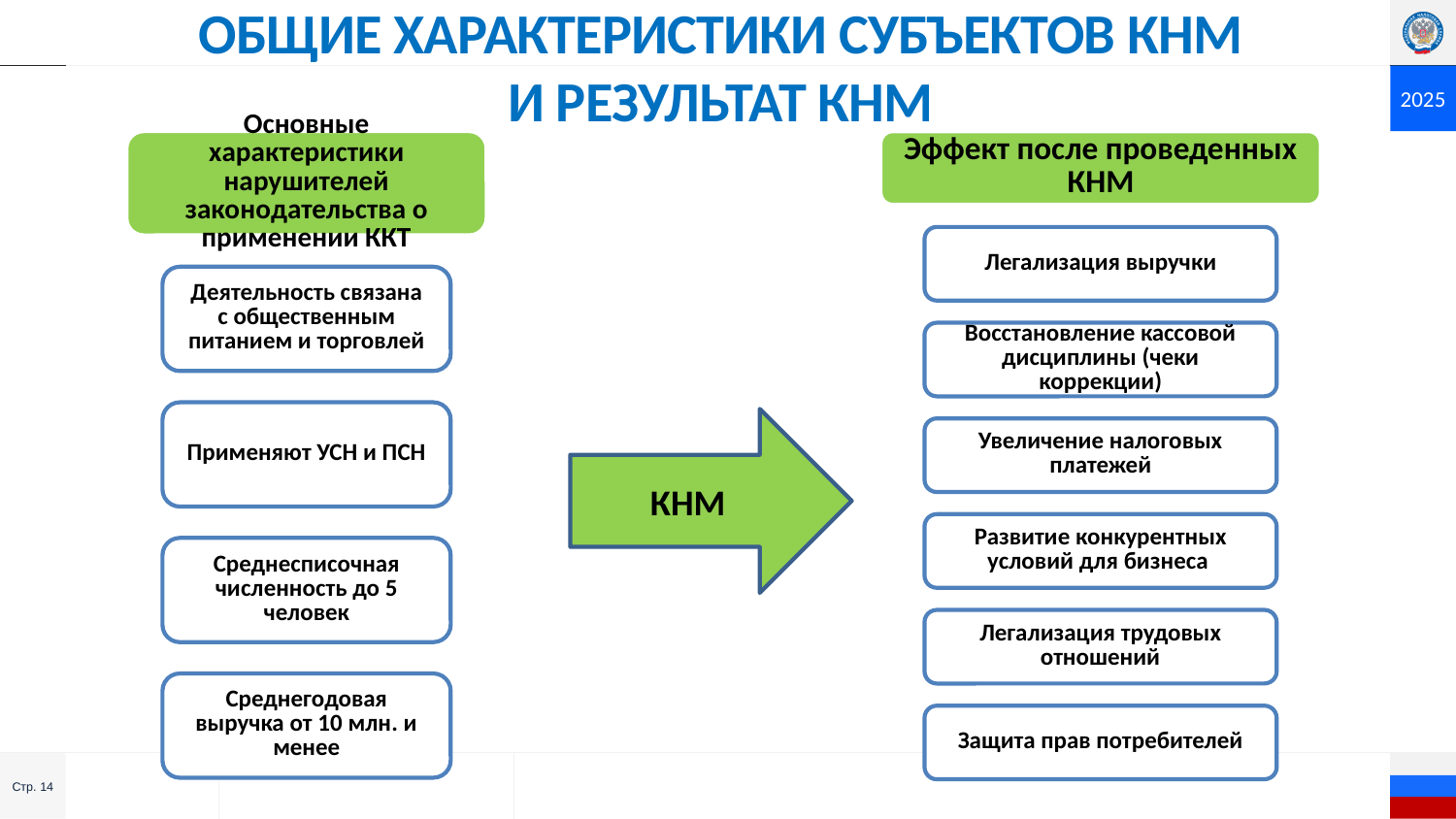

# Общие характеристики субъектов КНМ и результат КНМ
2025
Деятельность связана с общественным питанием и торговлей
Применяют УСН и ПСН
Среднегодовая выручка от 10 млн. и менее
Среднесписочная численность до 5 человек
Эффект после проведенных КНМ
Легализация выручки
Восстановление кассовой дисциплины (чеки коррекции)
Увеличение налоговых платежей
Развитие конкурентных условий для бизнеса
Защита прав потребителей
Легализация трудовых отношений
КНМ